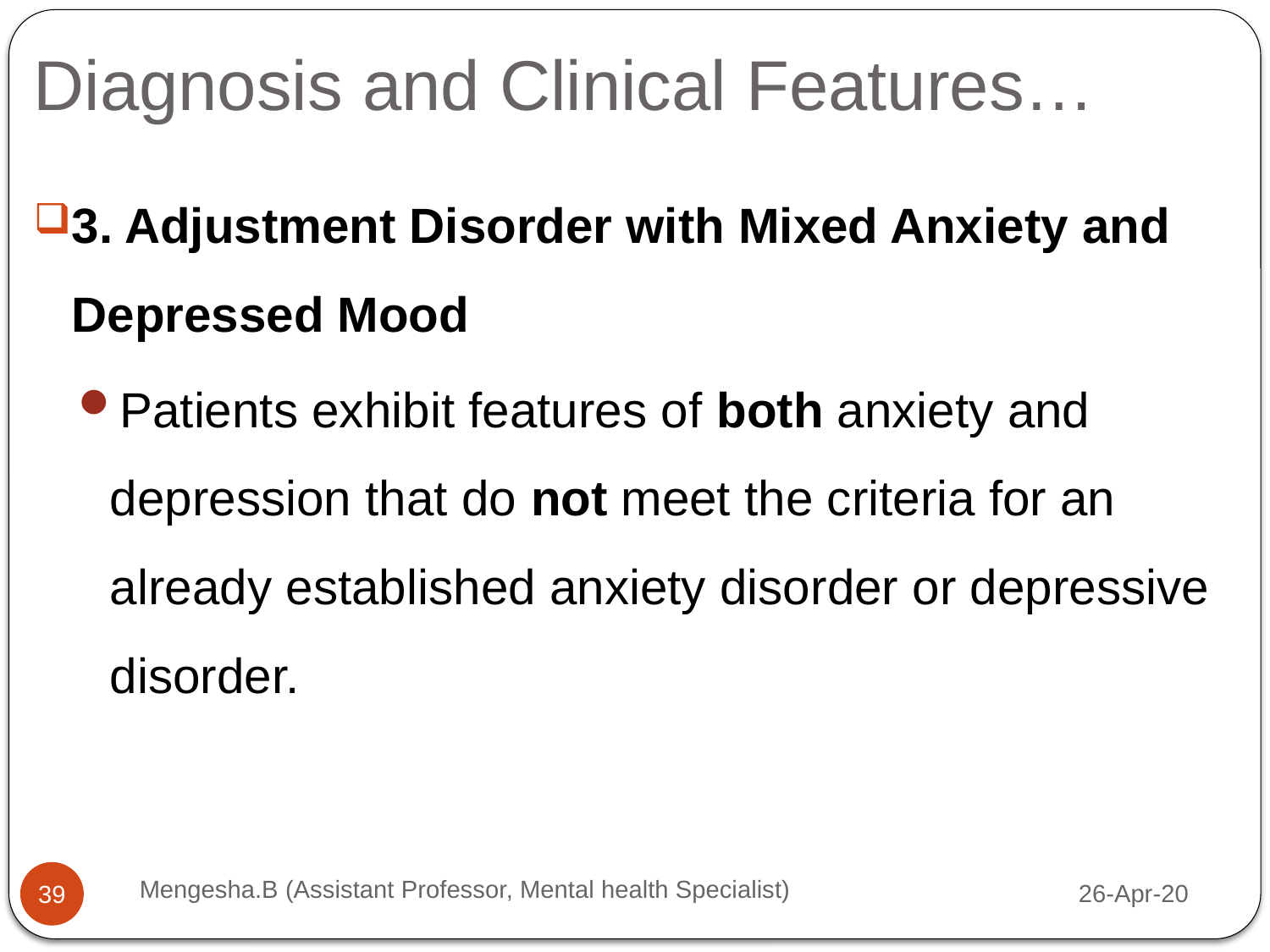

# Diagnosis and Clinical Features…
3. Adjustment Disorder with Mixed Anxiety and Depressed Mood
Patients exhibit features of both anxiety and depression that do not meet the criteria for an already established anxiety disorder or depressive disorder.
Mengesha.B (Assistant Professor, Mental health Specialist)
26-Apr-20
39